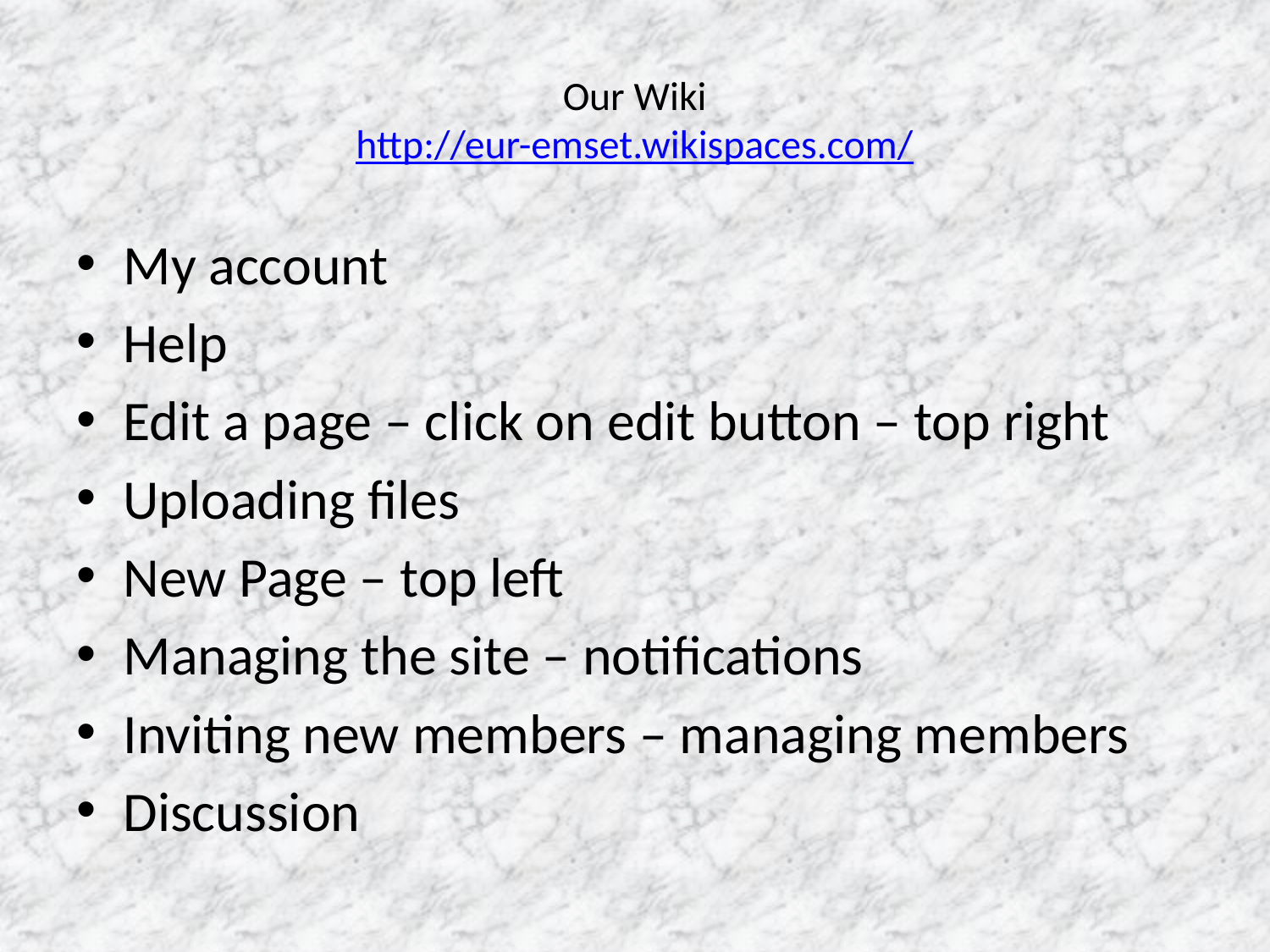

# Our Wiki http://eur-emset.wikispaces.com/
My account
Help
Edit a page – click on edit button – top right
Uploading files
New Page – top left
Managing the site – notifications
Inviting new members – managing members
Discussion